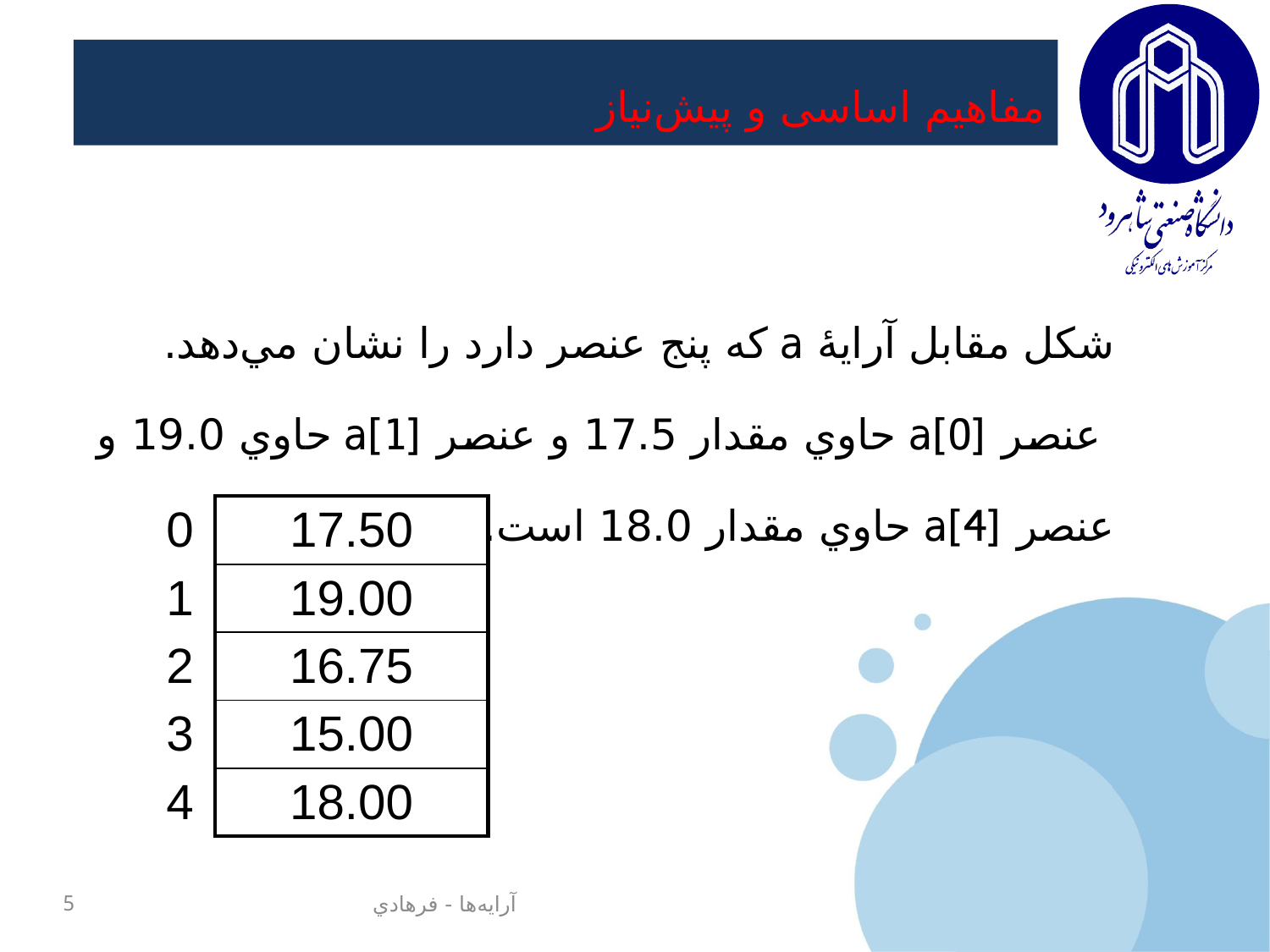

# مفاهیم اساسی و پیش‌نیاز
شکل مقابل آرايۀ a که پنج عنصر دارد را نشان مي‌دهد.
 عنصر a[0] حاوي مقدار 17.5 و عنصر a[1] حاوي 19.0 و عنصر a[4] حاوي مقدار 18.0 است.
| 0 | 17.50 |
| --- | --- |
| 1 | 19.00 |
| 2 | 16.75 |
| 3 | 15.00 |
| 4 | 18.00 |
5
آرايه‌ها - فرهادي